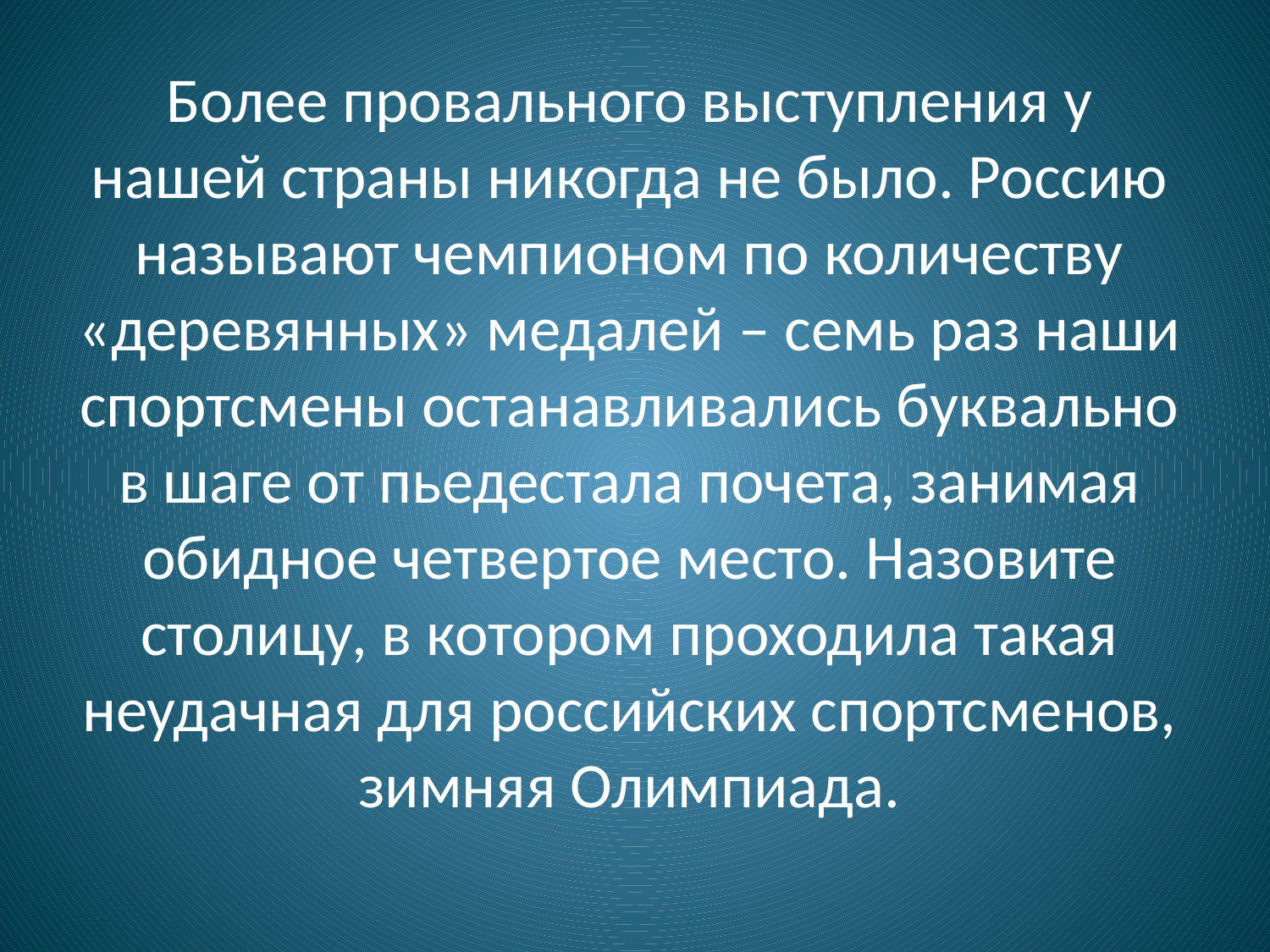

Более провального выступления у нашей страны никогда не было. Россию называют чемпионом по количеству «деревянных» медалей – семь раз наши спортсмены останавливались буквально в шаге от пьедестала почета, занимая обидное четвертое место. Назовите столицу, в котором проходила такая неудачная для российских спортсменов, зимняя Олимпиада.